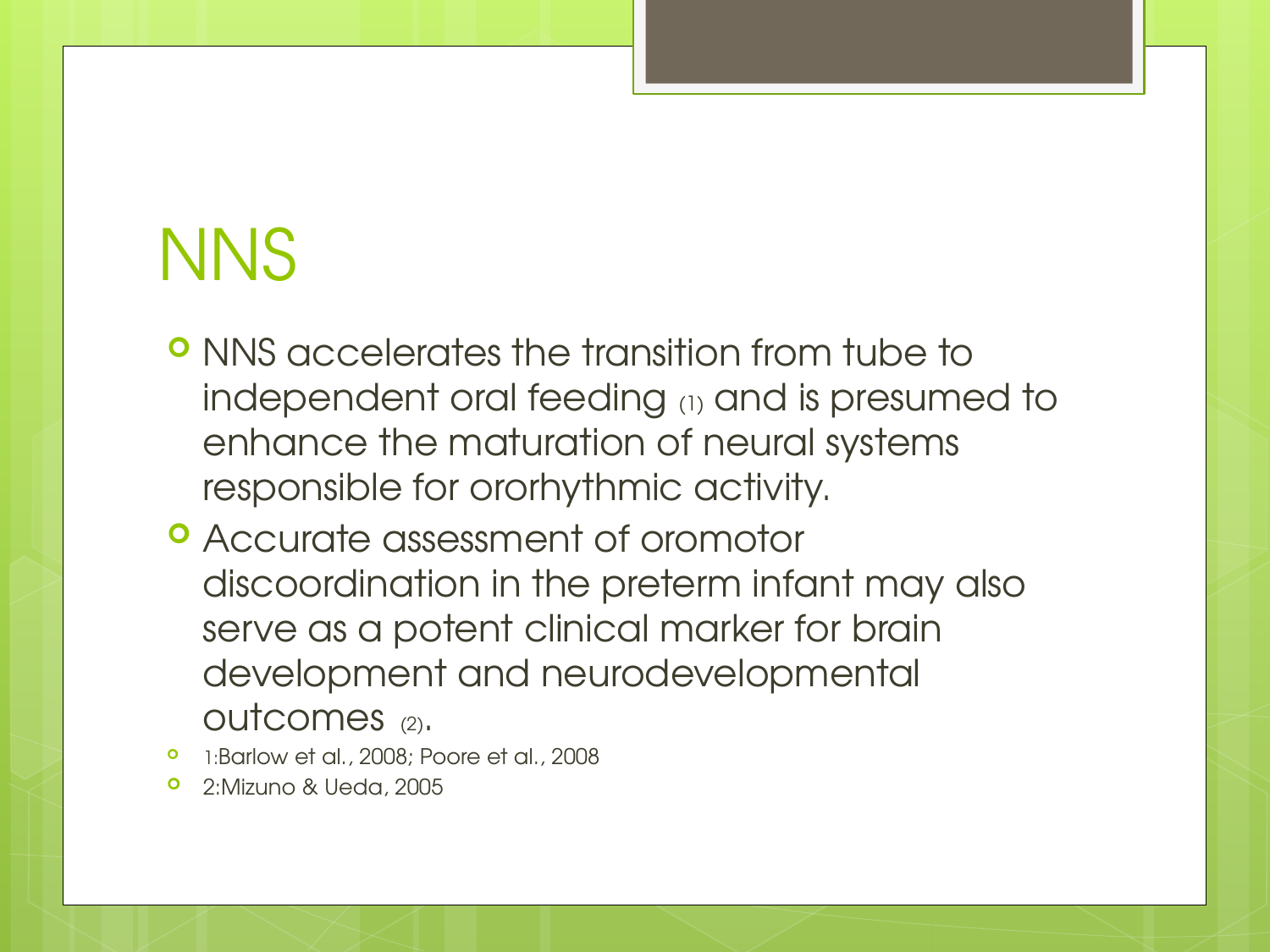

# NNS
NNS accelerates the transition from tube to independent oral feeding (1) and is presumed to enhance the maturation of neural systems responsible for ororhythmic activity.
Accurate assessment of oromotor discoordination in the preterm infant may also serve as a potent clinical marker for brain development and neurodevelopmental outcomes  (2).
1:Barlow et al., 2008; Poore et al., 2008
2:Mizuno & Ueda, 2005